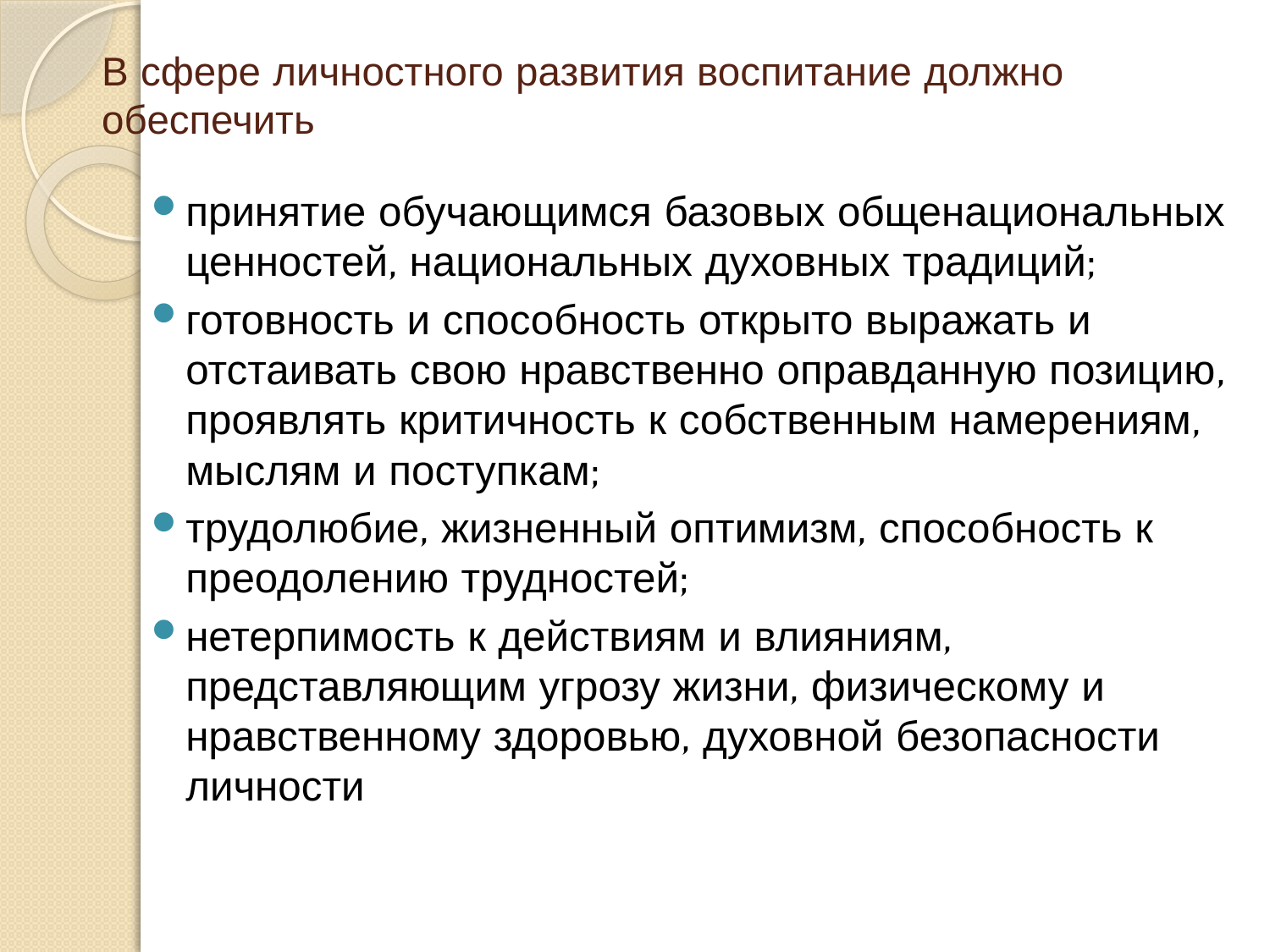

# В сфере личностного развития воспитание должно обеспечить
принятие обучающимся базовых общенациональных ценностей, национальных духовных традиций;
готовность и способность открыто выражать и отстаивать свою нравственно оправданную позицию, проявлять критичность к собственным намерениям, мыслям и поступкам;
трудолюбие, жизненный оптимизм, способность к преодолению трудностей;
нетерпимость к действиям и влияниям, представляющим угрозу жизни, физическому и нравственному здоровью, духовной безопасности личности